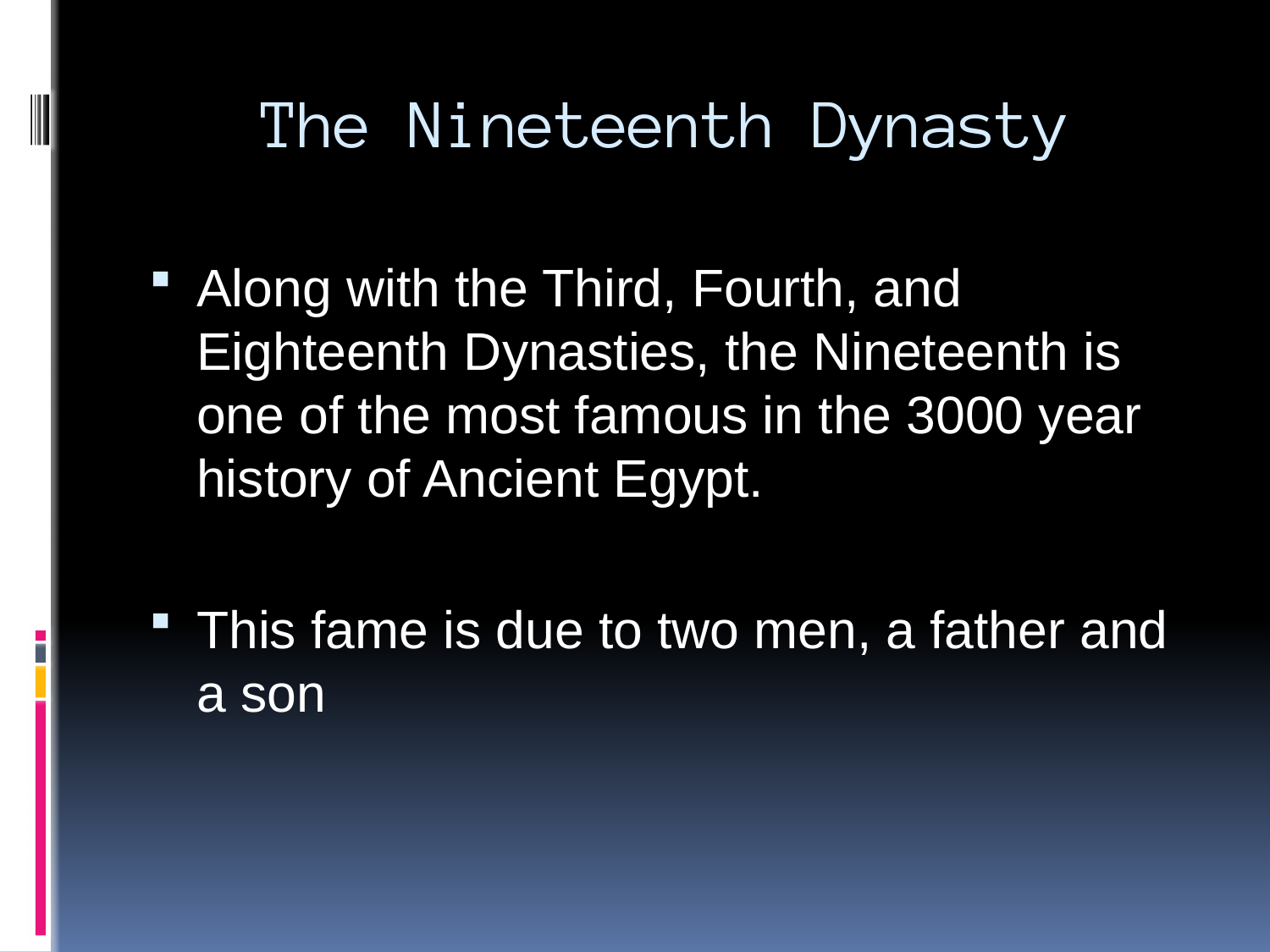

# The Nineteenth Dynasty
Along with the Third, Fourth, and Eighteenth Dynasties, the Nineteenth is one of the most famous in the 3000 year history of Ancient Egypt.

This fame is due to two men, a father and a son